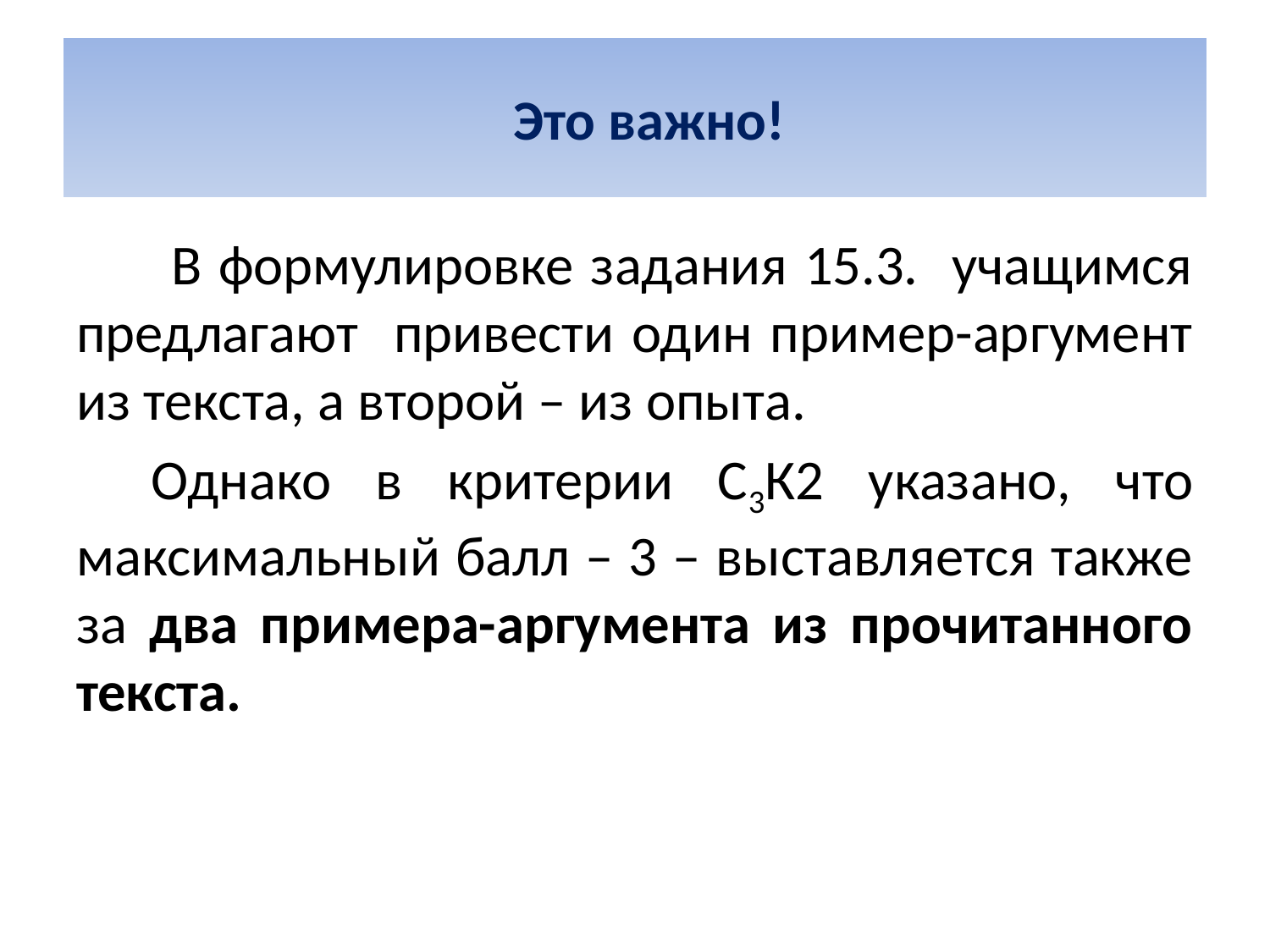

# Это важно!
  В формулировке задания 15.3.  учащимся предлагают  привести один пример-аргумент из текста, а второй – из опыта.
Однако в критерии С3К2 указано, что максимальный балл – 3 – выставляется также за два примера-аргумента из прочитанного текста.